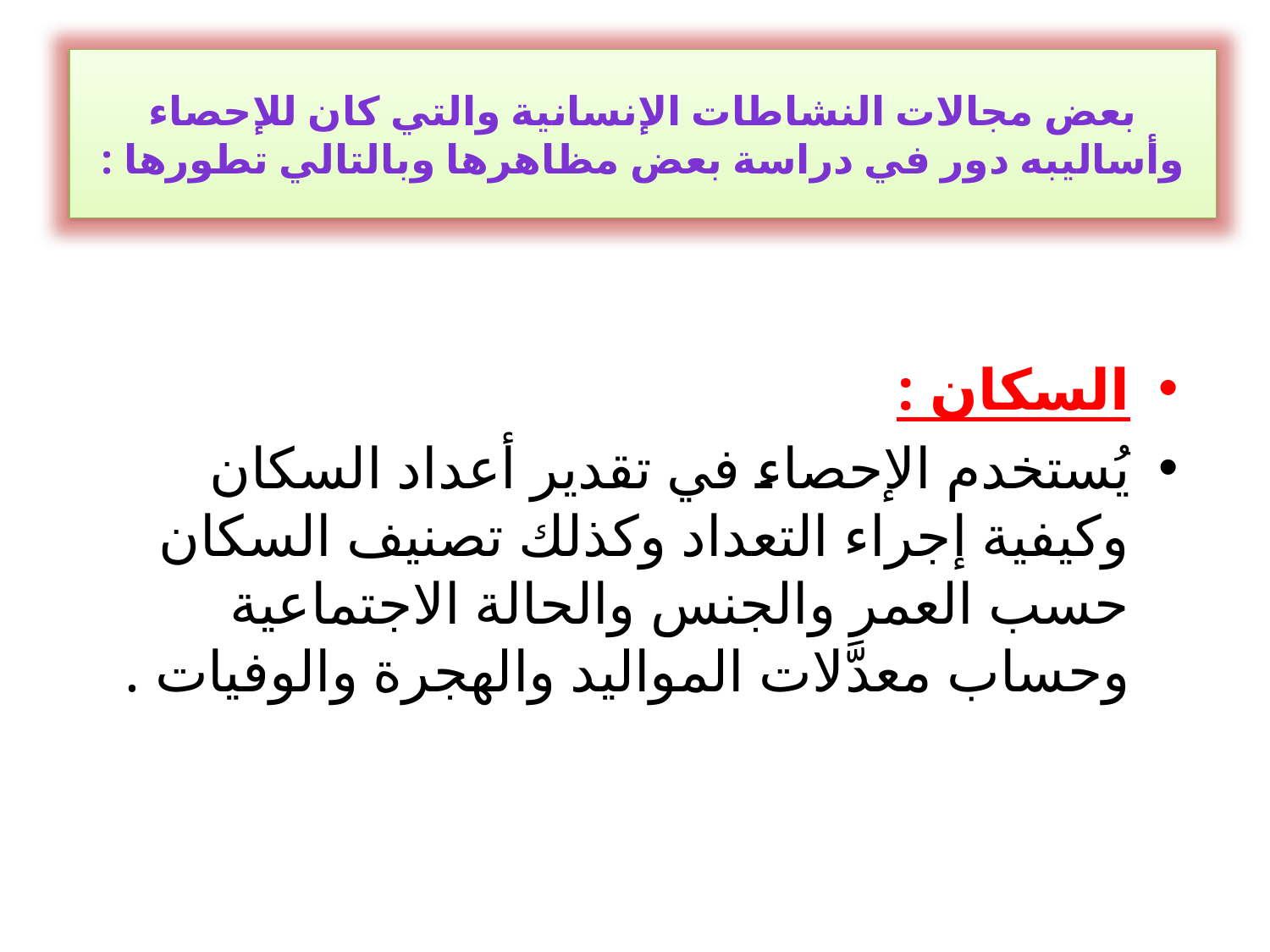

بعض مجالات النشاطات الإنسانية والتي كان للإحصاء
وأساليبه دور في دراسة بعض مظاهرها وبالتالي تطورها :
السكان :
يُستخدم الإحصاء في تقدير أعداد السكان وكيفية إجراء التعداد وكذلك تصنيف السكان حسب العمر والجنس والحالة الاجتماعية وحساب معدَّلات المواليد والهجرة والوفيات .